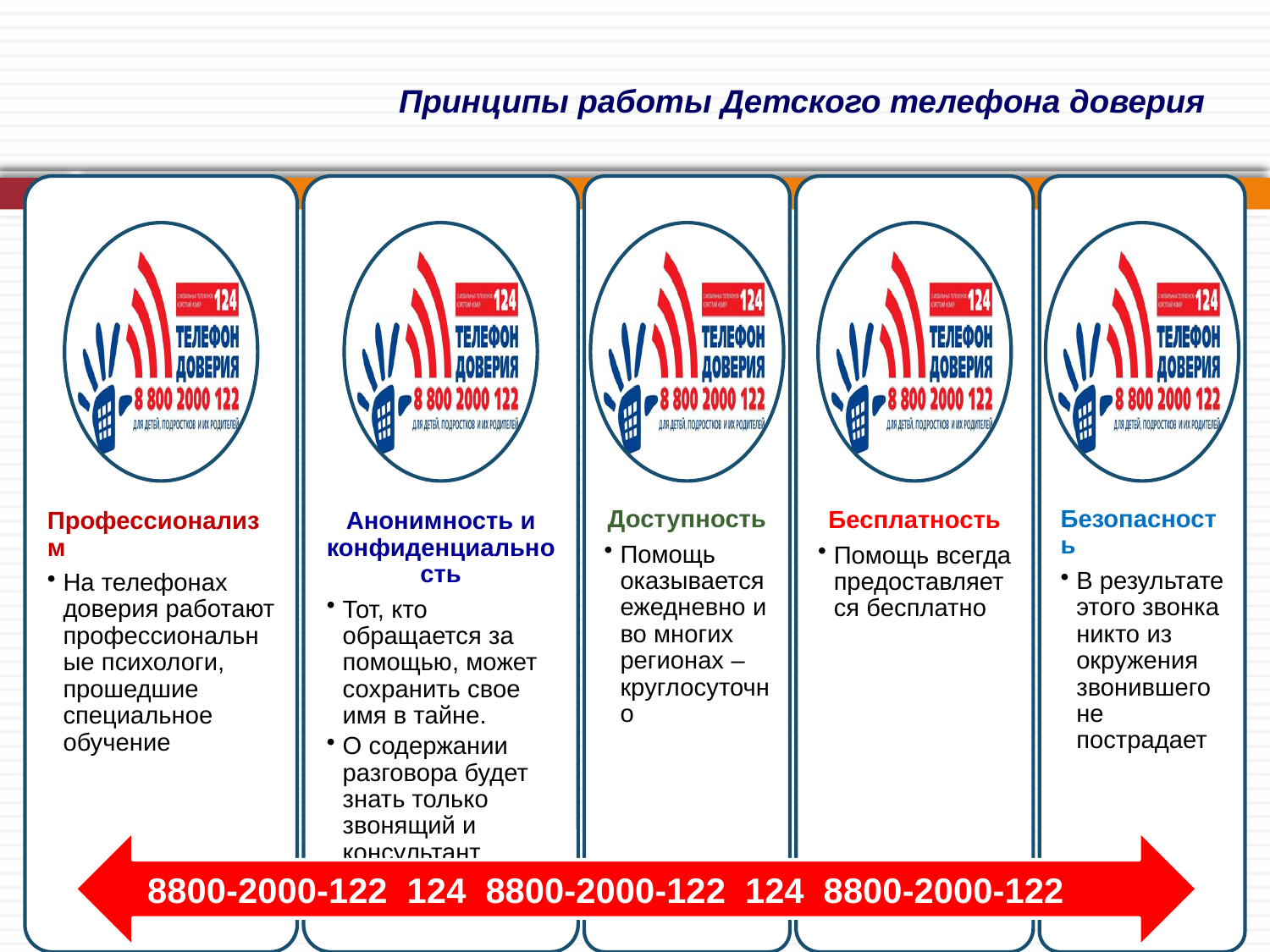

# Принципы работы Детского телефона доверия
Профессионализм
На телефонах доверия работают профессиональные психологи,  прошедшие специальное обучение
Анонимность и конфиденциальность
Тот, кто обращается за помощью, может сохранить свое имя в тайне.
О содержании разговора будет знать только звонящий и консультант
Доступность
Помощь оказывается ежедневно и во многих регионах – круглосуточно
Бесплатность
Помощь всегда предоставляется бесплатно
Безопасность
В результате этого звонка никто из окружения звонившего не пострадает
8800-2000-122  124  8800-2000-122  124  8800-2000-122  124